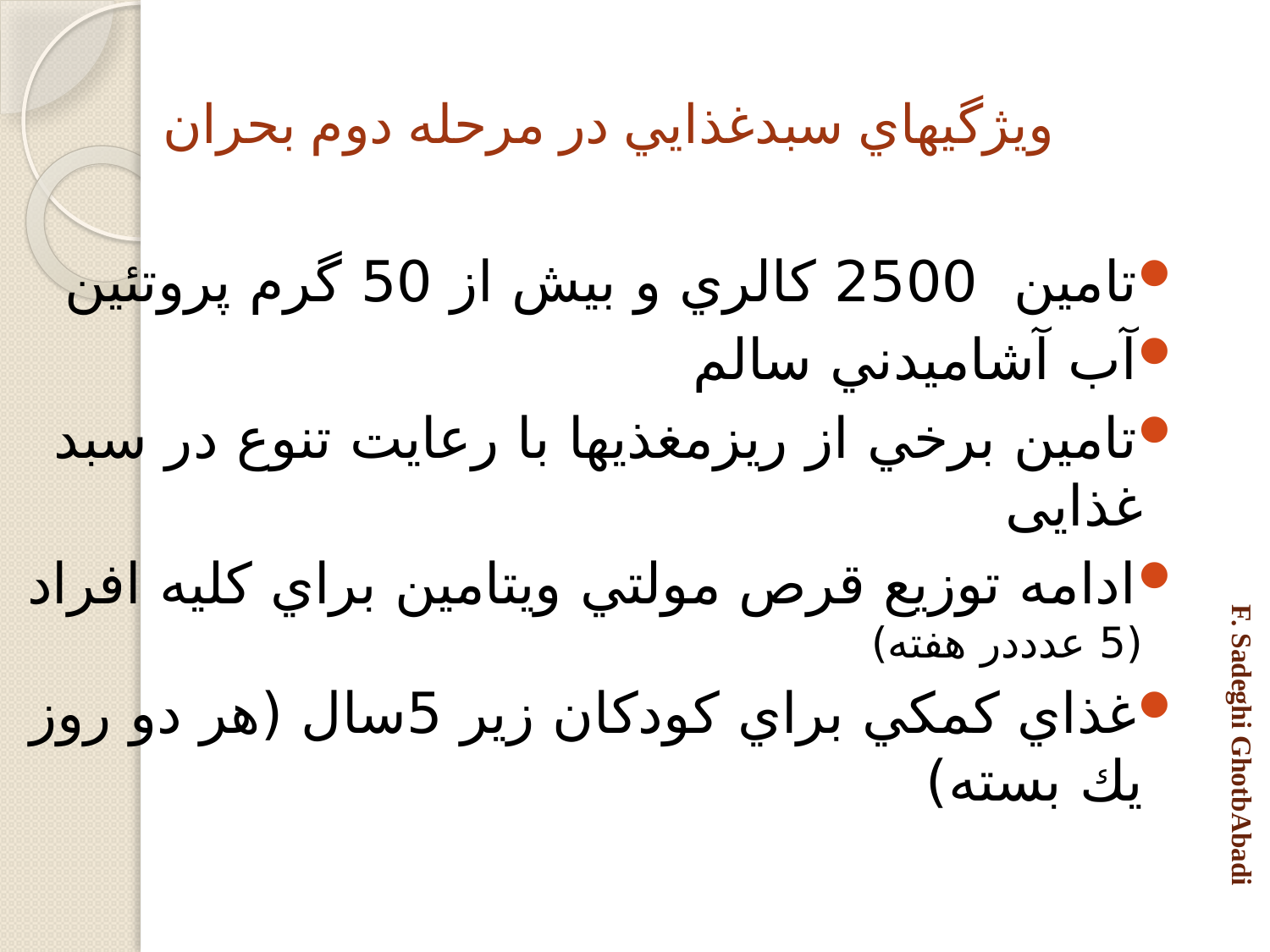

# ويژگيهاي سبدغذايي در مرحله دوم بحران
تامین  2500 كالري و بیش از 50 گرم پروتئين
آب آشاميدني سالم
تامين برخي از ريزمغذيها با رعایت تنوع در سبد غذایی
ادامه توزيع قرص مولتي ويتامين براي كليه افراد (5 عدددر هفته)
غذاي كمكي براي كودكان زير 5سال (هر دو روز يك بسته)